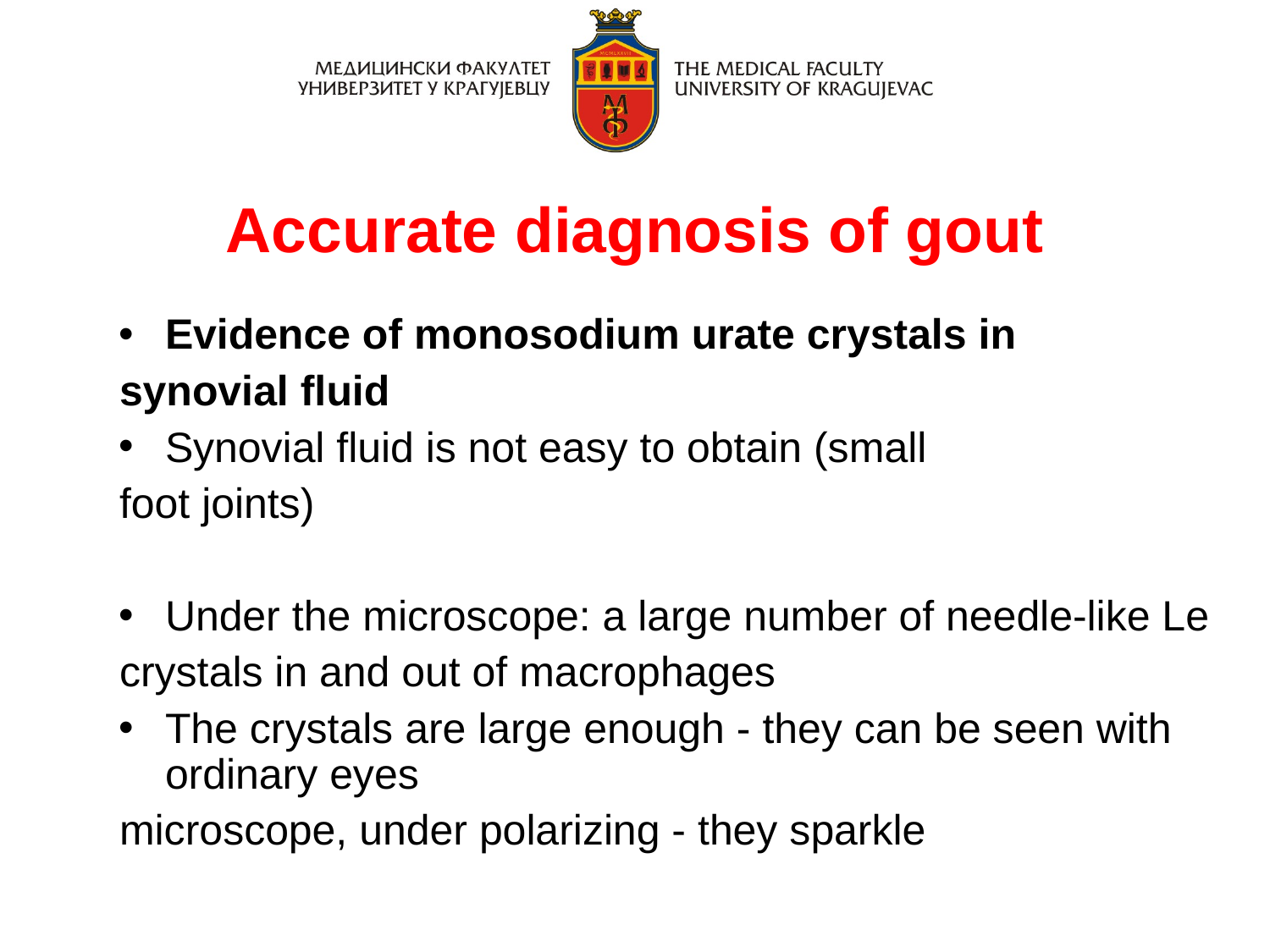

Accurate diagnosis of gout
Evidence of monosodium urate crystals in
synovial fluid
Synovial fluid is not easy to obtain (small
foot joints)

Under the microscope: a large number of needle-like Le
crystals in and out of macrophages
The crystals are large enough - they can be seen with ordinary eyes
microscope, under polarizing - they sparkle